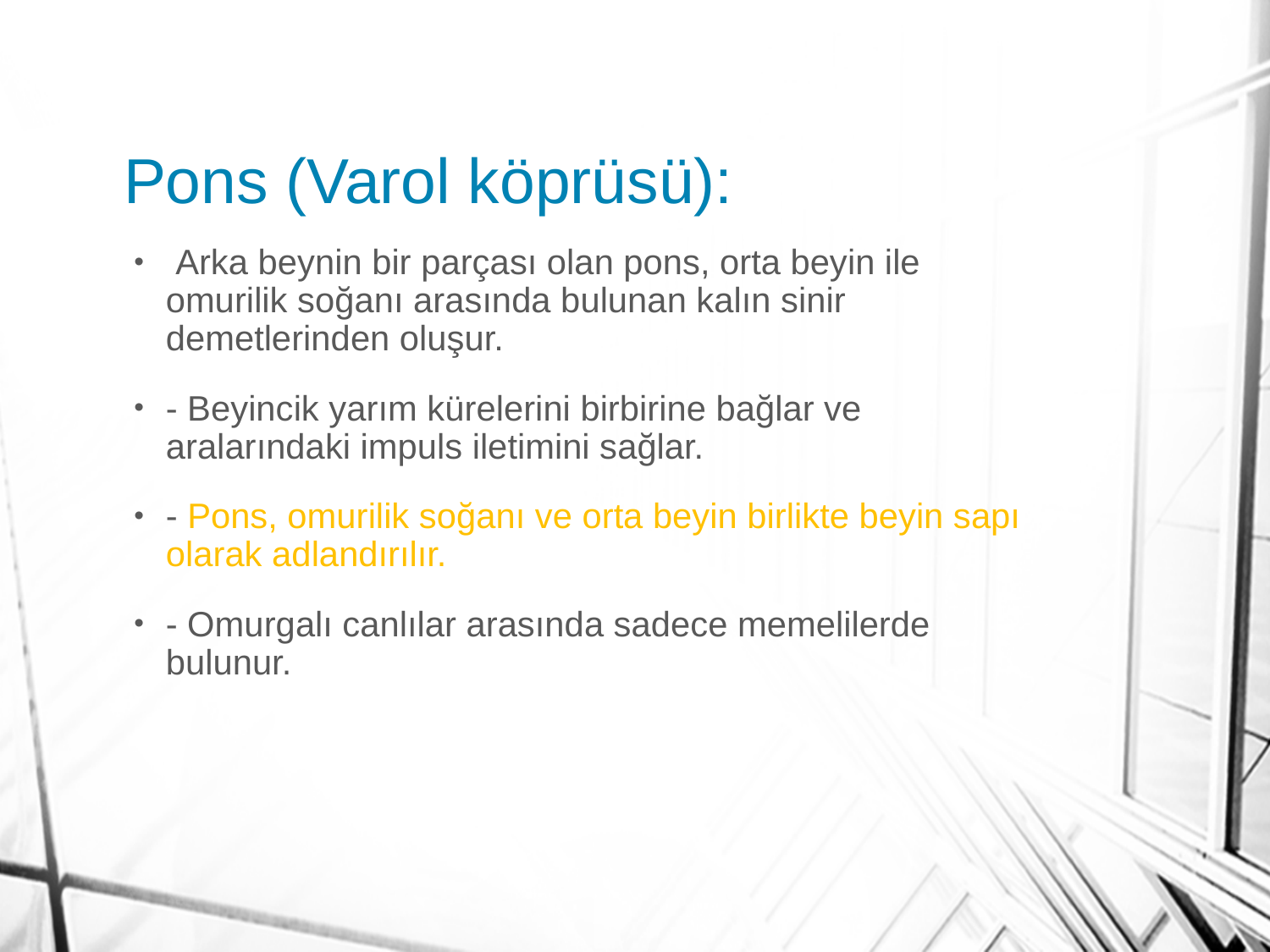

# Pons (Varol köprüsü):
 Arka beynin bir parçası olan pons, orta beyin ile omurilik soğanı arasında bulunan kalın sinir demetlerinden oluşur.
- Beyincik yarım kürelerini birbirine bağlar ve aralarındaki impuls iletimini sağlar.
- Pons, omurilik soğanı ve orta beyin birlikte beyin sapı olarak adlandırılır.
- Omurgalı canlılar arasında sadece memelilerde bulunur.